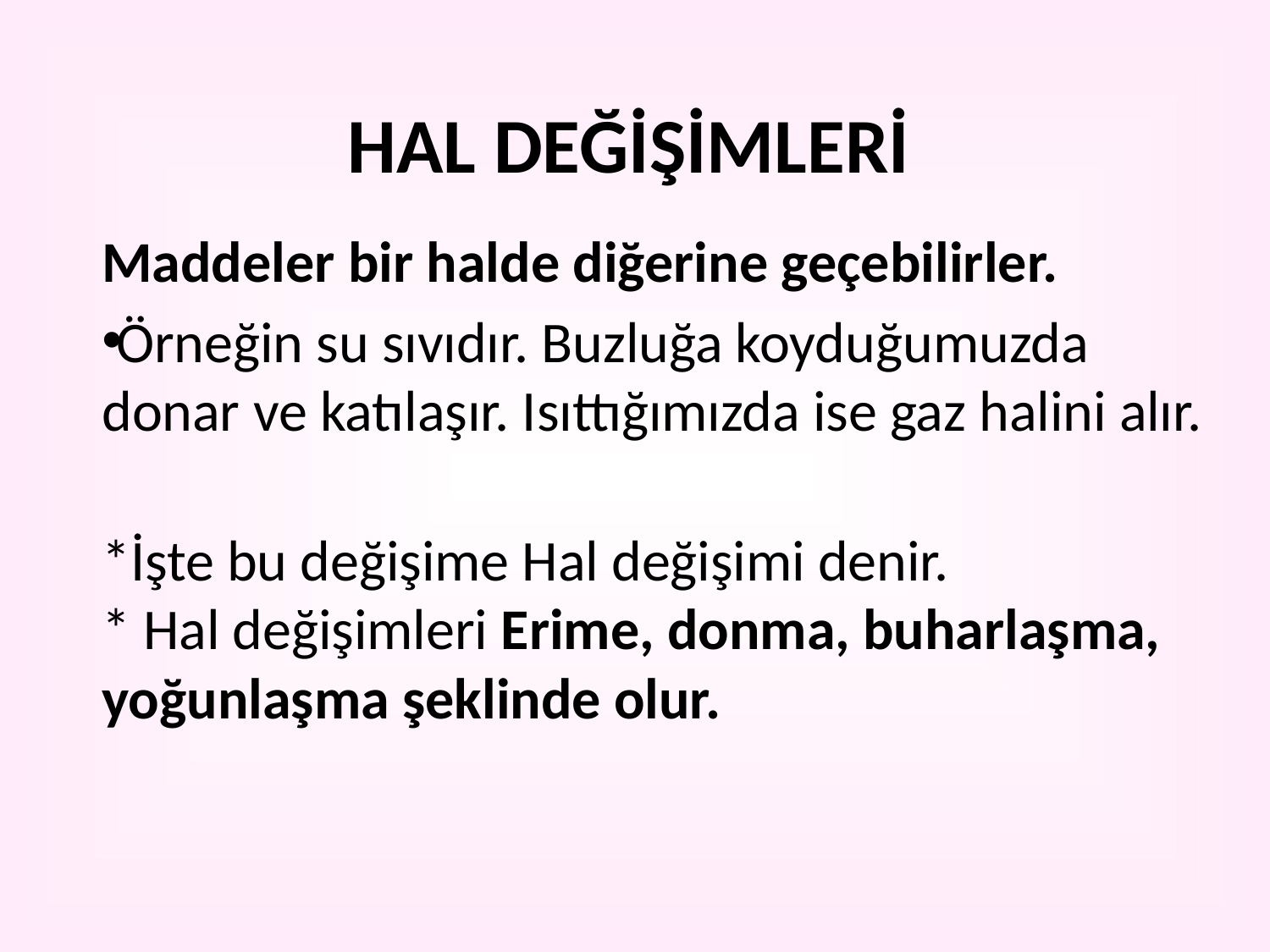

# HAL DEĞİŞİMLERİ
Maddeler bir halde diğerine geçebilirler.
Örneğin su sıvıdır. Buzluğa koyduğumuzda donar ve katılaşır. Isıttığımızda ise gaz halini alır.
*İşte bu değişime Hal değişimi denir.
* Hal değişimleri Erime, donma, buharlaşma, yoğunlaşma şeklinde olur.